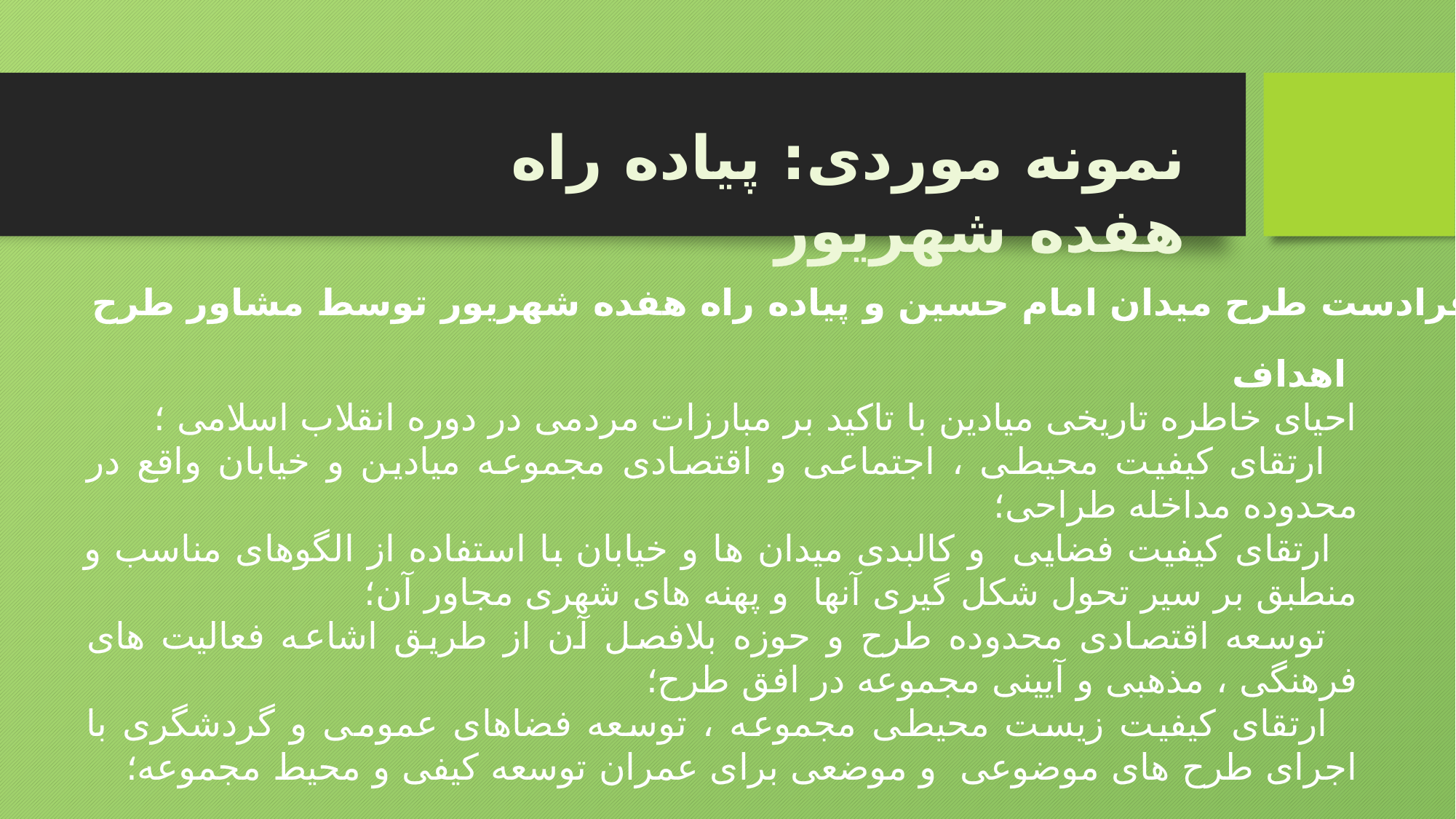

نمونه موردی: پیاده راه هفده شهریور
مطالعات فرادست طرح میدان امام حسین و پیاده راه هفده شهریور توسط مشاور طرح
 اهداف
احیای خاطره تاریخی میادین با تاکید بر مبارزات مردمی در دوره انقلاب اسلامی ؛
  ارتقای کیفیت محیطی ، اجتماعی و اقتصادی مجموعه میادین و خیابان واقع در محدوده مداخله طراحی؛
  ارتقای کیفیت فضایی  و کالبدی میدان ها و خیابان با استفاده از الگوهای مناسب و منطبق بر سیر تحول شکل گیری آنها  و پهنه های شهری مجاور آن؛
  توسعه اقتصادی محدوده طرح و حوزه بلافصل آن از طریق اشاعه فعالیت های فرهنگی ، مذهبی و آیینی مجموعه در افق طرح؛
  ارتقای کیفیت زیست محیطی مجموعه ، توسعه فضاهای عمومی و گردشگری با اجرای طرح های موضوعی  و موضعی برای عمران توسعه کیفی و محیط مجموعه؛